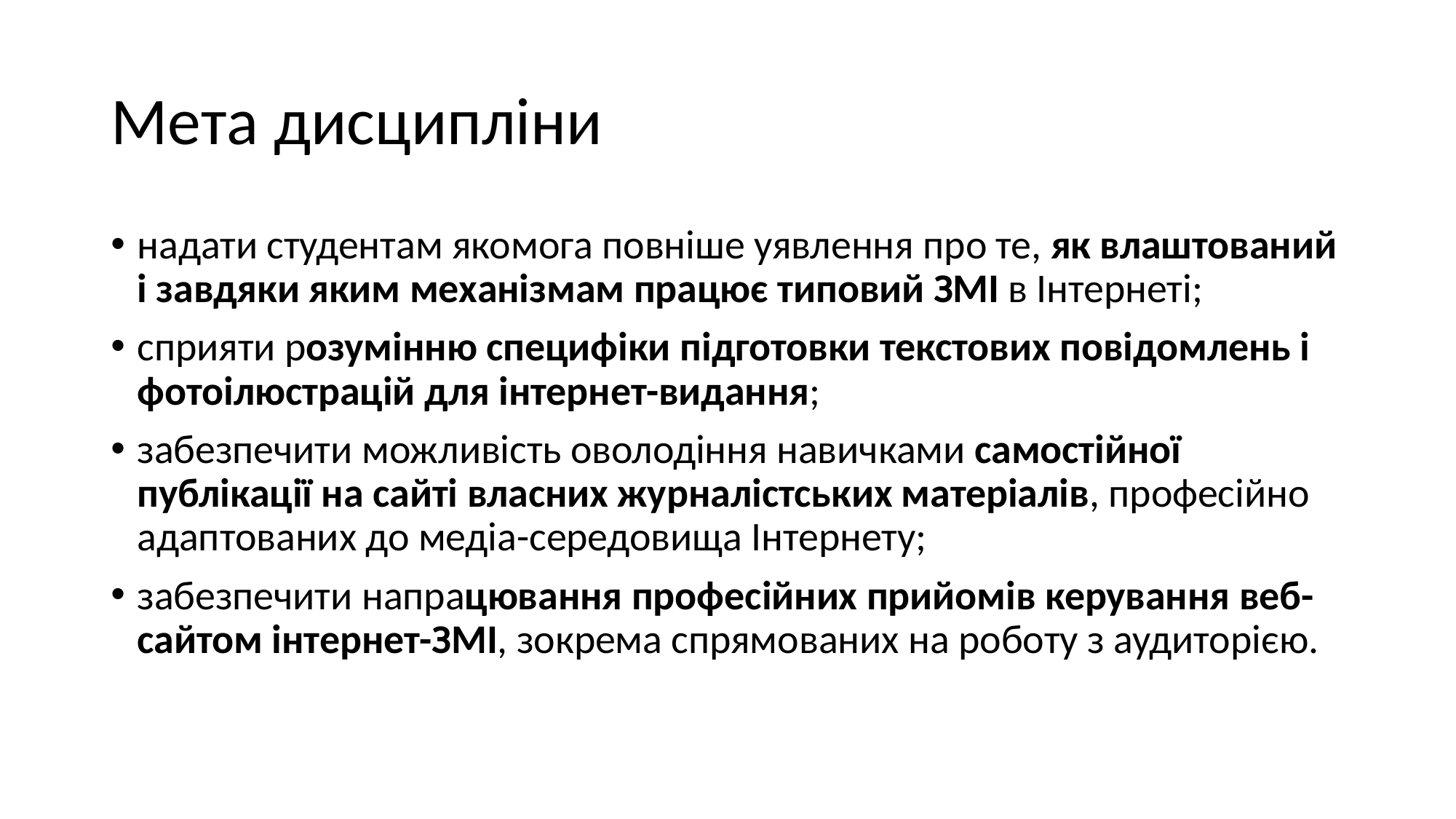

# Мета дисципліни
надати студентам якомога повніше уявлення про те, як влаштований і завдяки яким механізмам працює типовий ЗМІ в Інтернеті;
сприяти розумінню специфіки підготовки текстових повідомлень і фотоілюстрацій для інтернет-видання;
забезпечити можливість оволодіння навичками самостійної публікації на сайті власних журналістських матеріалів, професійно адаптованих до медіа-середовища Інтернету;
забезпечити напрацювання професійних прийомів керування веб-сайтом інтернет-ЗМІ, зокрема спрямованих на роботу з аудиторією.